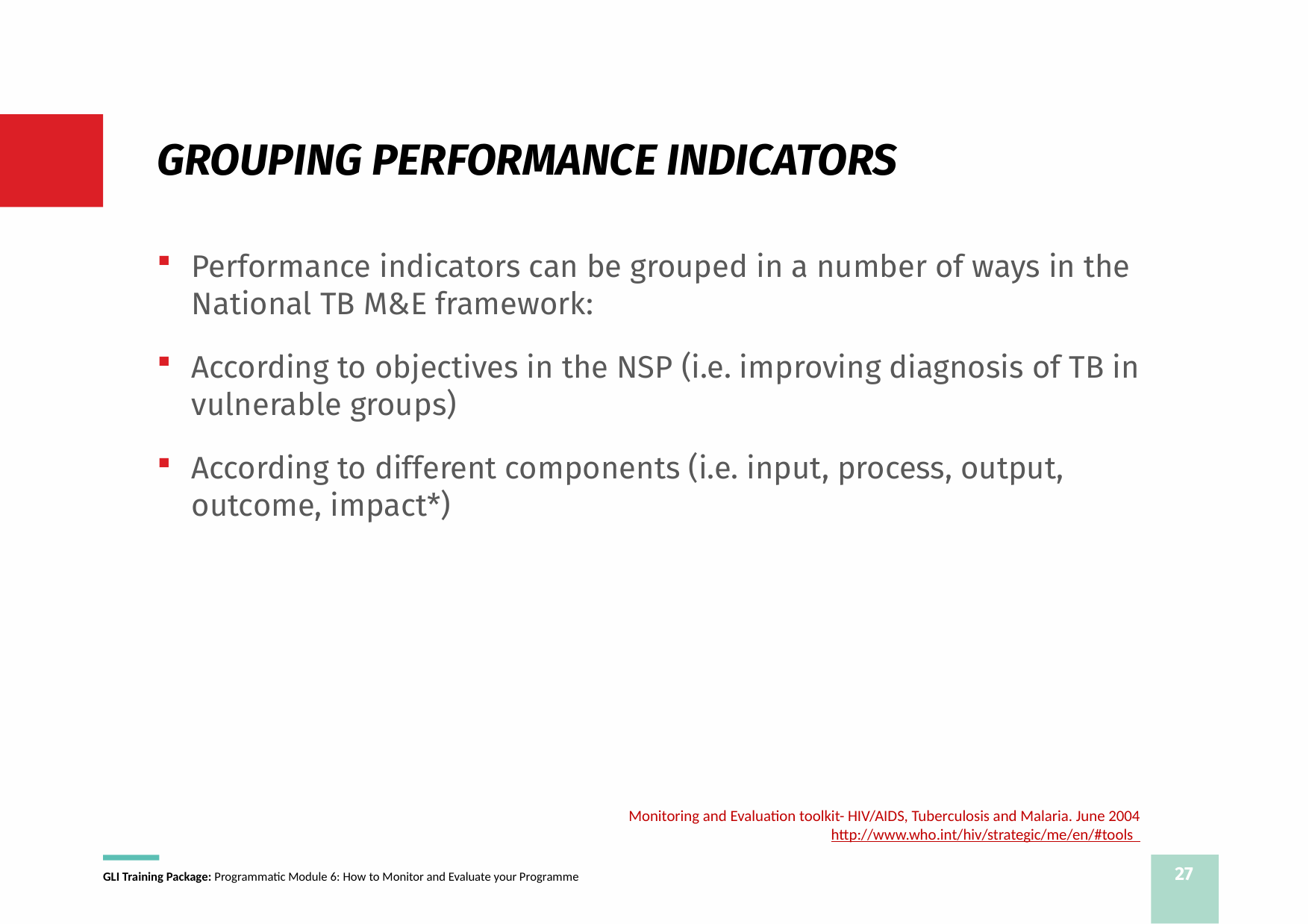

# GROUPING PERFORMANCE INDICATORS
Performance indicators can be grouped in a number of ways in the National TB M&E framework:
According to objectives in the NSP (i.e. improving diagnosis of TB in vulnerable groups)
According to different components (i.e. input, process, output, outcome, impact*)

Monitoring and Evaluation toolkit- HIV/AIDS, Tuberculosis and Malaria. June 2004
http://www.who.int/hiv/strategic/me/en/#tools